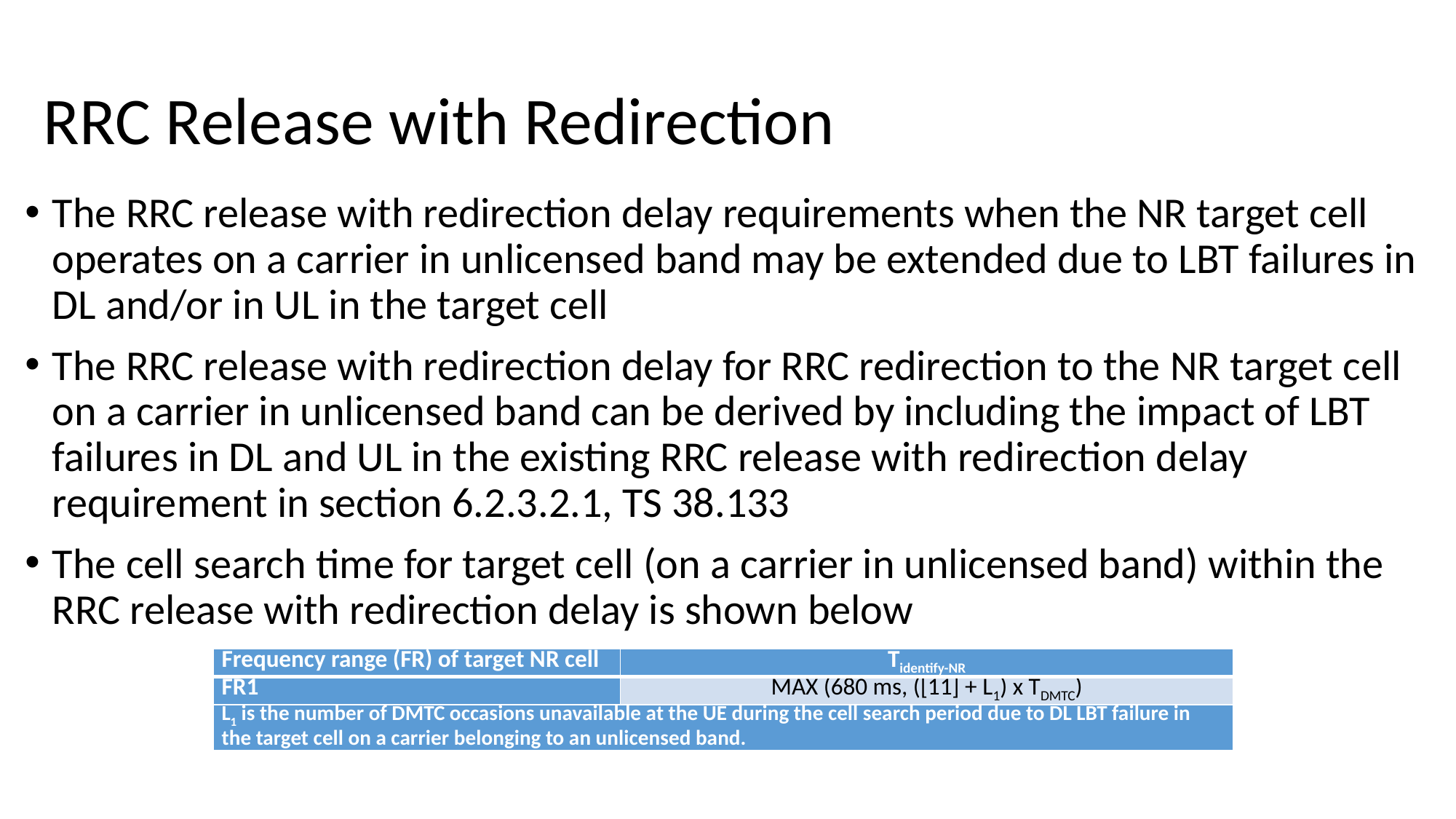

# RRC Release with Redirection
The RRC release with redirection delay requirements when the NR target cell operates on a carrier in unlicensed band may be extended due to LBT failures in DL and/or in UL in the target cell
The RRC release with redirection delay for RRC redirection to the NR target cell on a carrier in unlicensed band can be derived by including the impact of LBT failures in DL and UL in the existing RRC release with redirection delay requirement in section 6.2.3.2.1, TS 38.133
The cell search time for target cell (on a carrier in unlicensed band) within the RRC release with redirection delay is shown below

| Frequency range (FR) of target NR cell | Tidentify-NR |
| --- | --- |
| FR1 | MAX (680 ms, ([11] + L1) x TDMTC) |
| L1 is the number of DMTC occasions unavailable at the UE during the cell search period due to DL LBT failure in the target cell on a carrier belonging to an unlicensed band. |  |